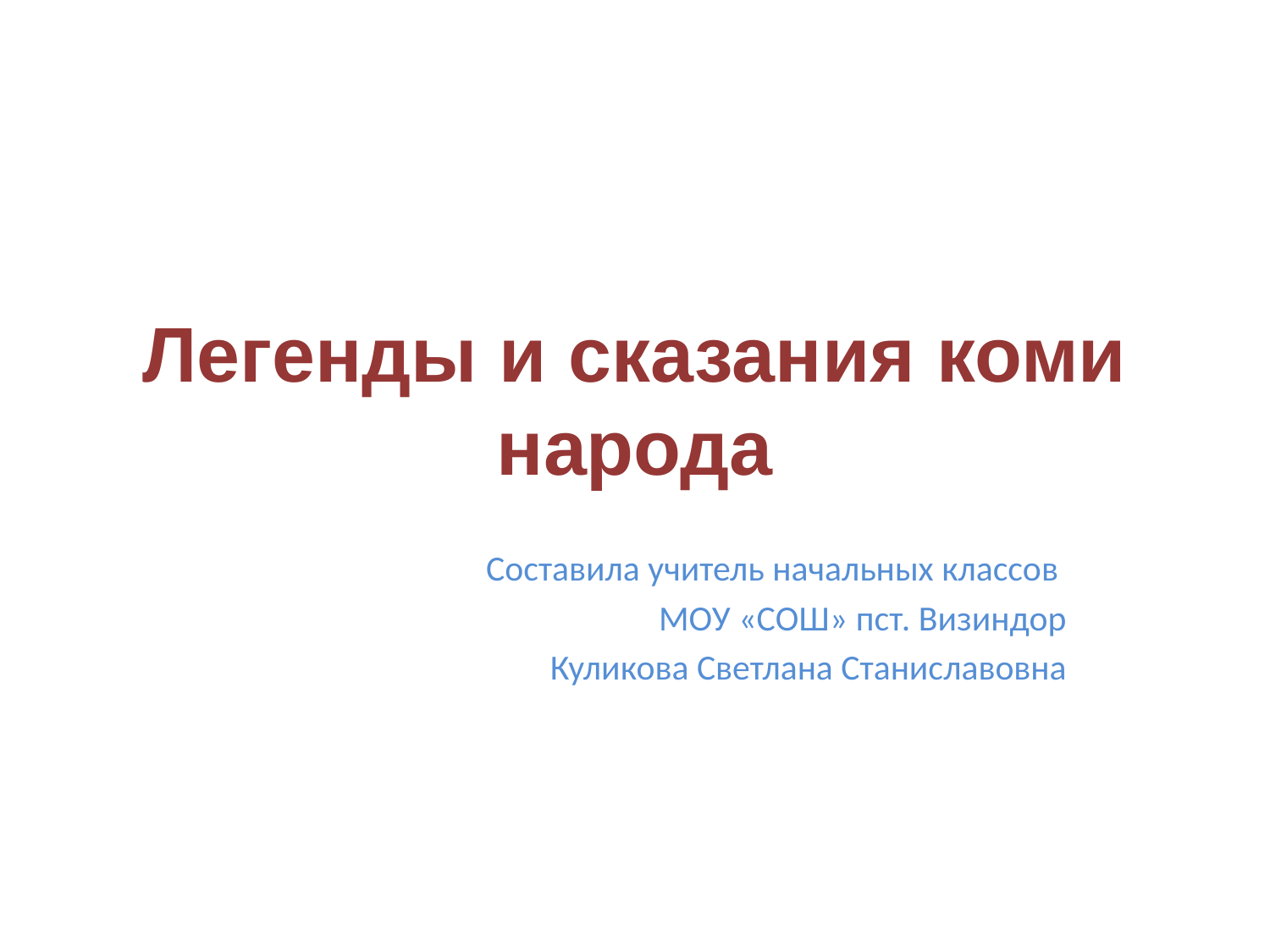

# Легенды и сказания коми народа
Составила учитель начальных классов
МОУ «СОШ» пст. Визиндор
Куликова Светлана Станиславовна